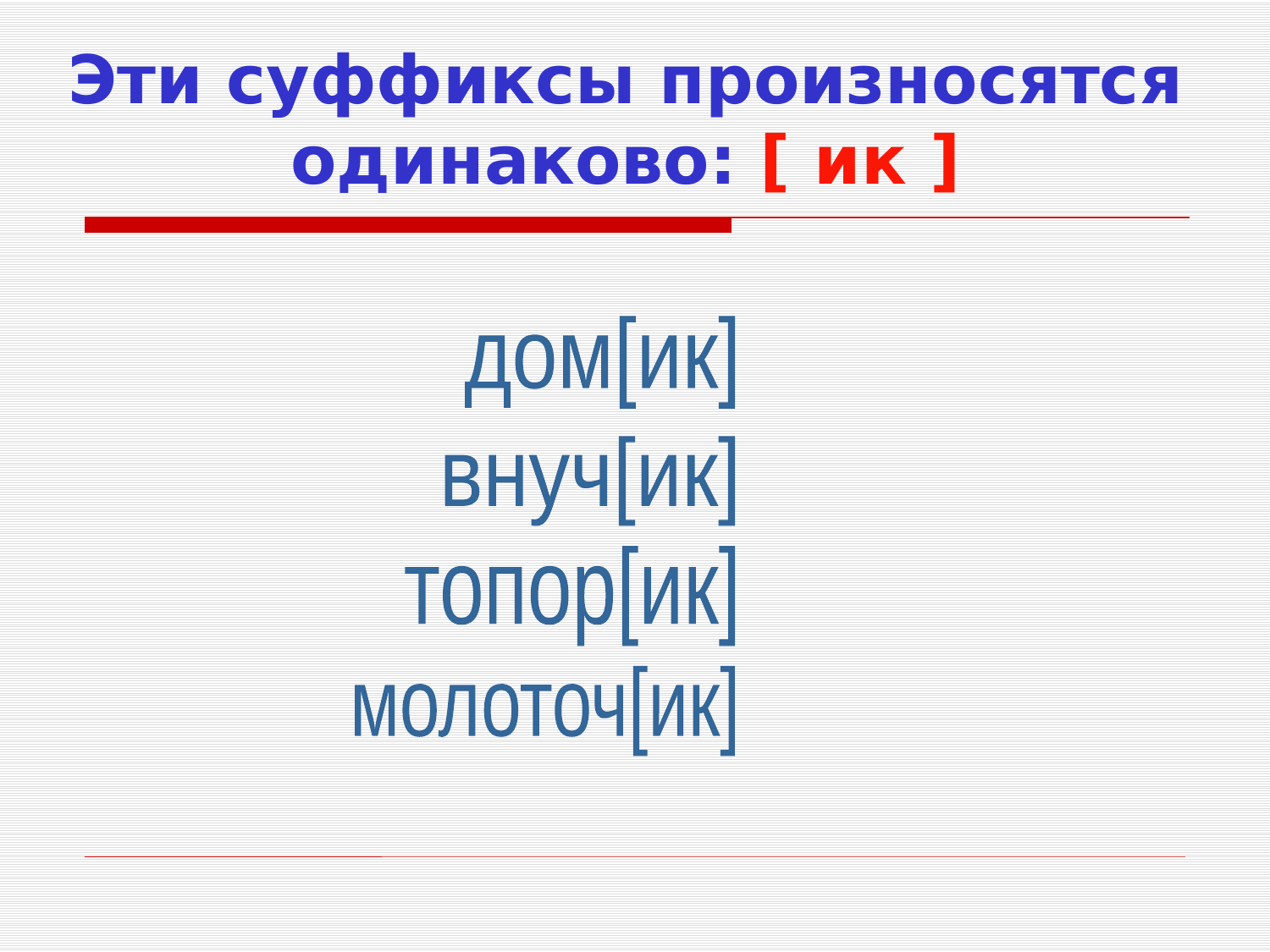

Эти суффиксы произносятся одинаково: [ ик ]
дом[ик]
внуч[ик]
топор[ик]
молоточ[ик]